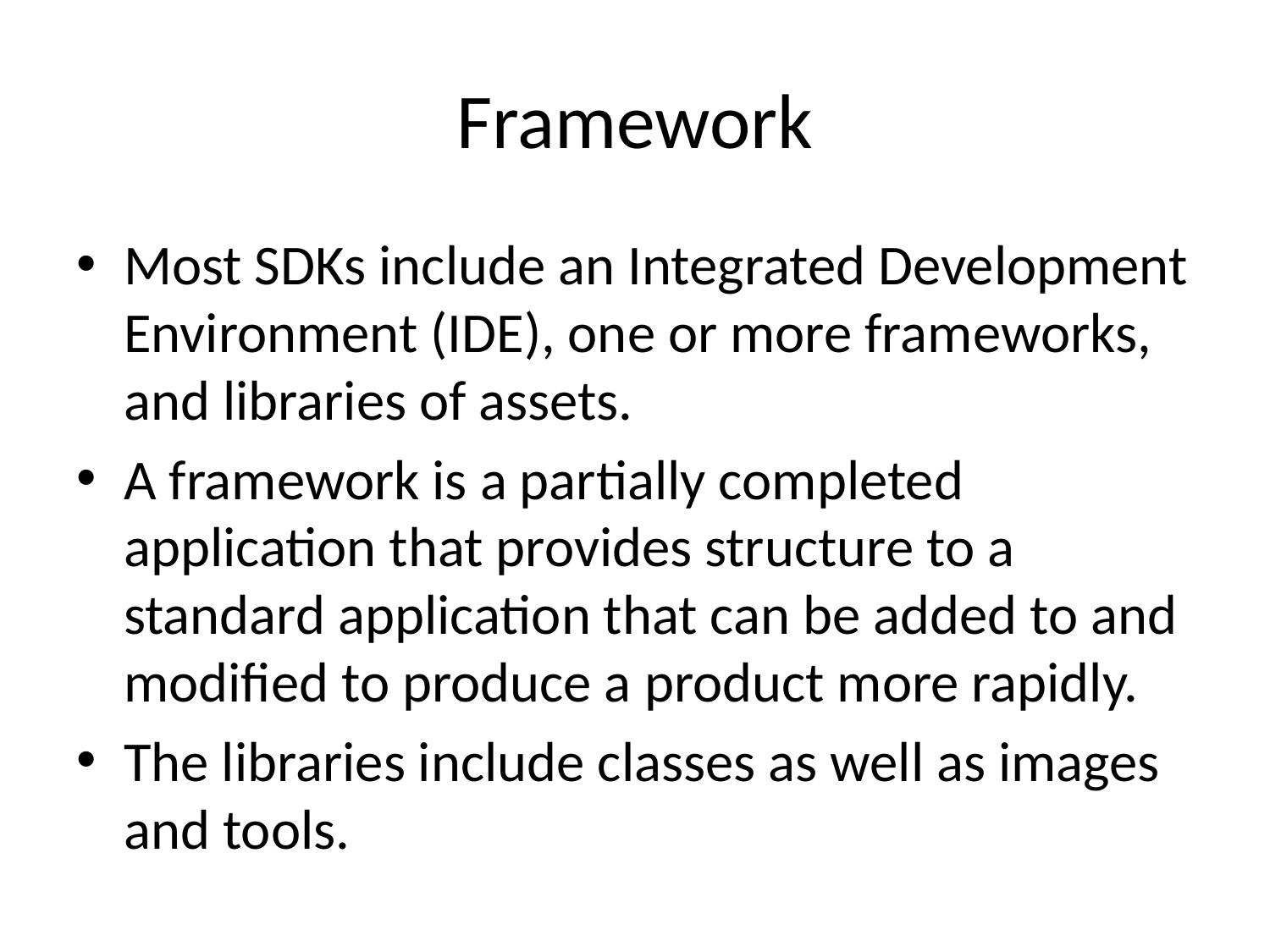

# Framework
Most SDKs include an Integrated Development Environment (IDE), one or more frameworks, and libraries of assets.
A framework is a partially completed application that provides structure to a standard application that can be added to and modified to produce a product more rapidly.
The libraries include classes as well as images and tools.